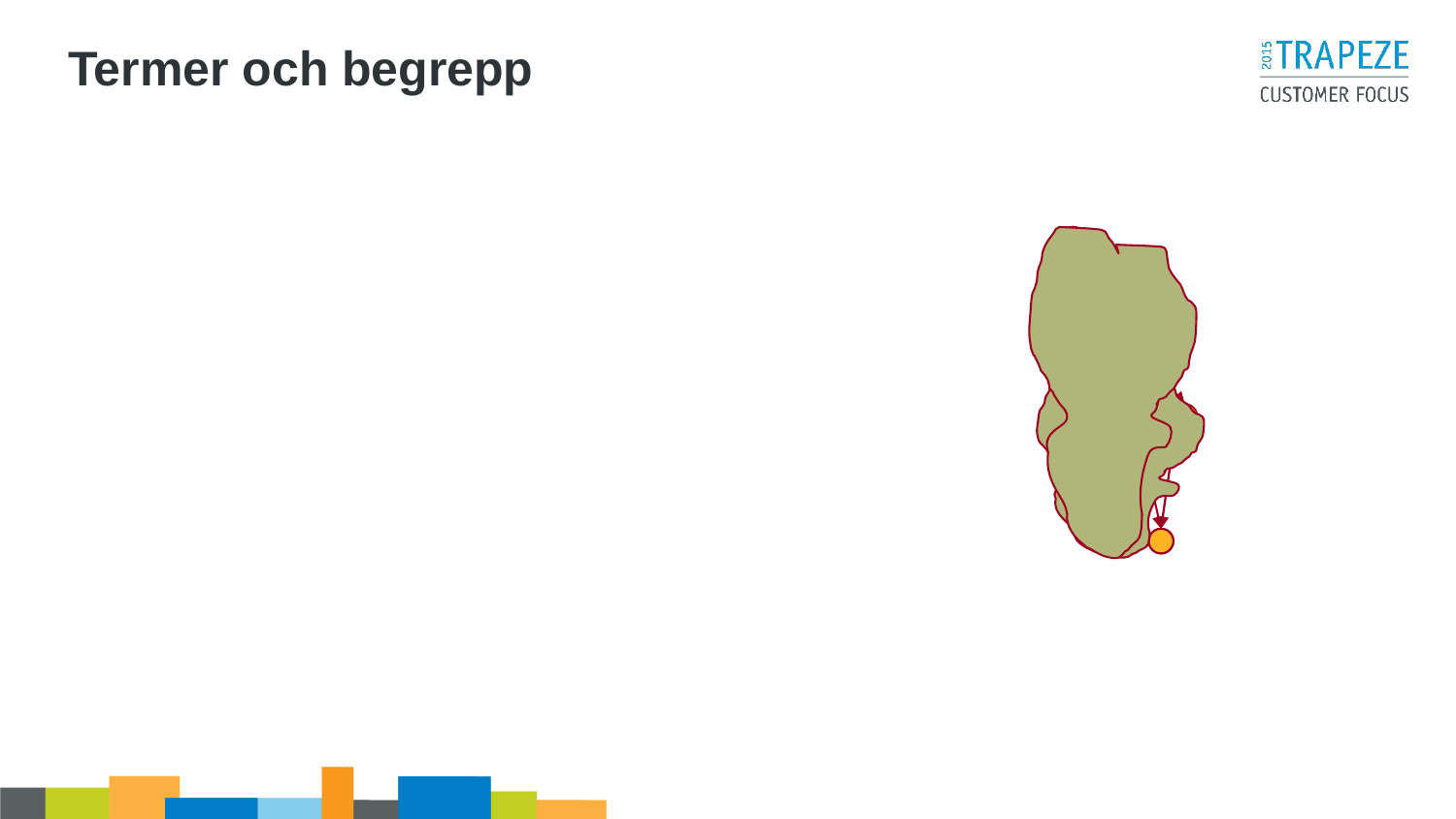

# Termer och begrepp
Fixed Route = Linje
Demand/Response Fixed Route = Anropsstyrd linje
Flexible route = flextrafik (Planet), närtrafik (tex Hörbymodellen) mm
Free route = fordonsplanering, områdestrafik